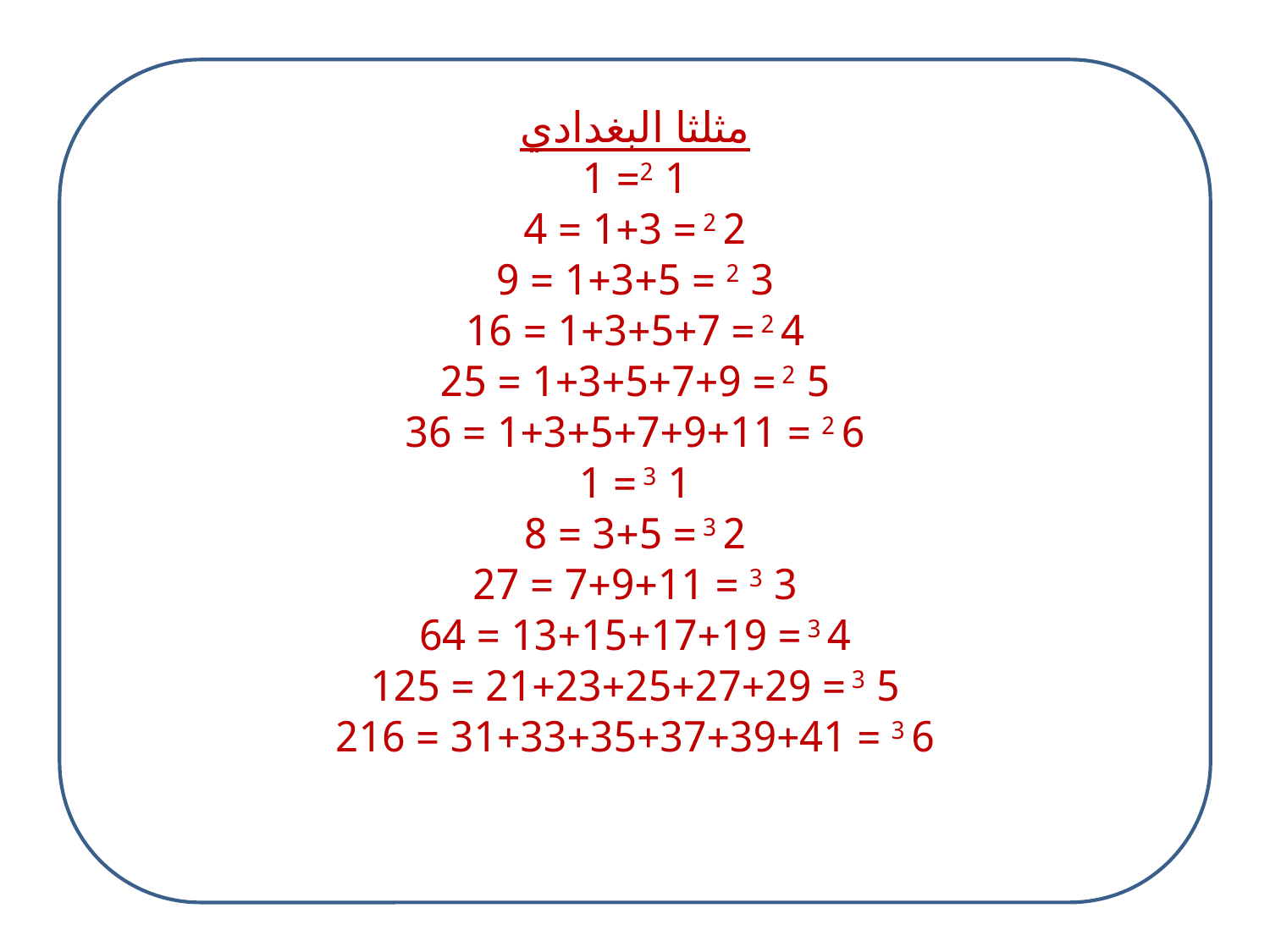

مثلثا البغدادي
1 2= 1
2 2 = 1+3 = 4
3 2 = 1+3+5 = 9
4 2 = 1+3+5+7 = 16
5 2 = 1+3+5+7+9 = 25
6 2 = 1+3+5+7+9+11 = 36
1 3 = 1
2 3 = 3+5 = 8
3 3 = 7+9+11 = 27
4 3 = 13+15+17+19 = 64
5 3 = 21+23+25+27+29 = 125
6 3 = 31+33+35+37+39+41 = 216